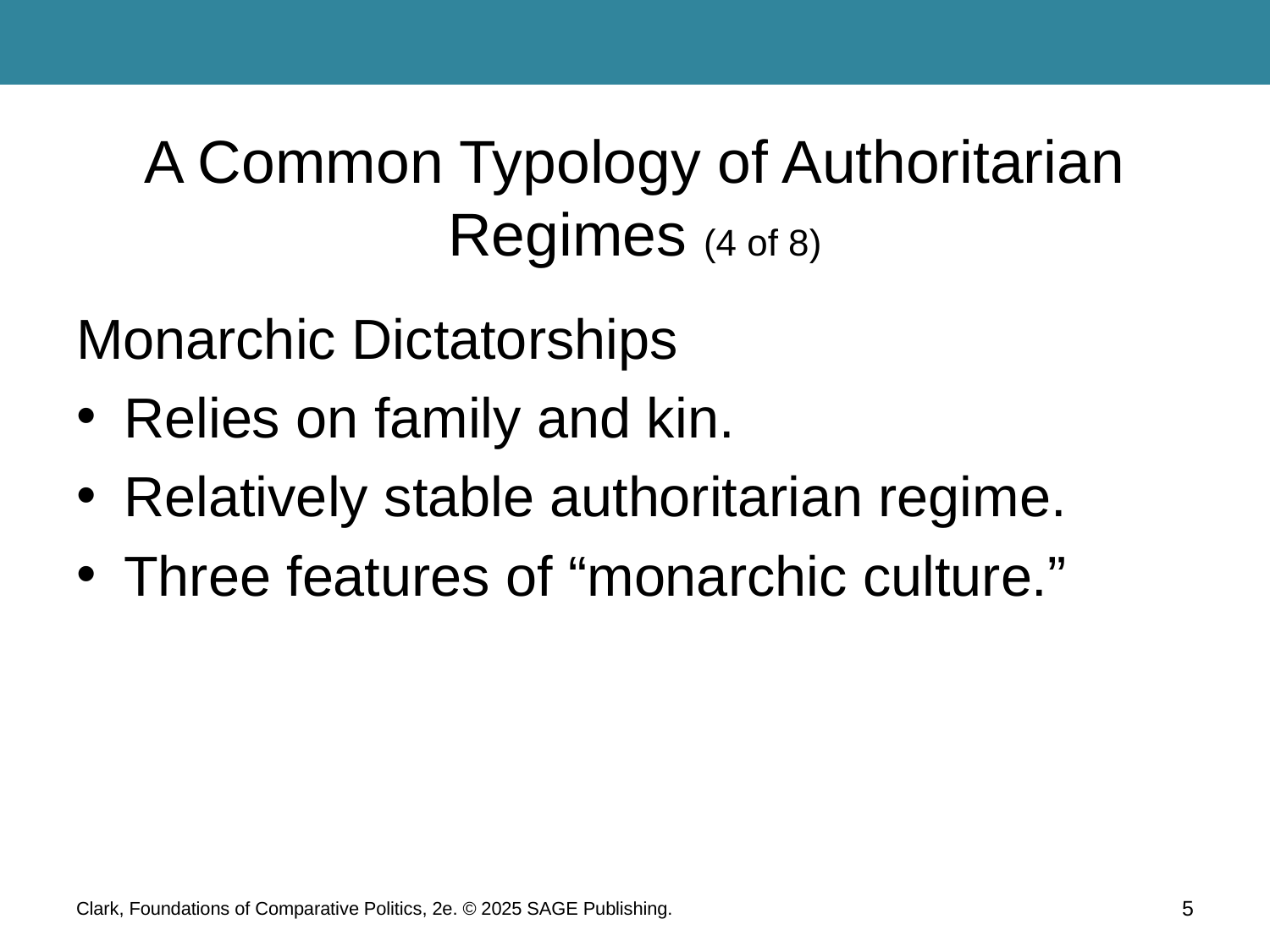

# A Common Typology of Authoritarian Regimes (4 of 8)
Monarchic Dictatorships
Relies on family and kin.
Relatively stable authoritarian regime.
Three features of “monarchic culture.”
Clark, Foundations of Comparative Politics, 2e. © 2025 SAGE Publishing.
5